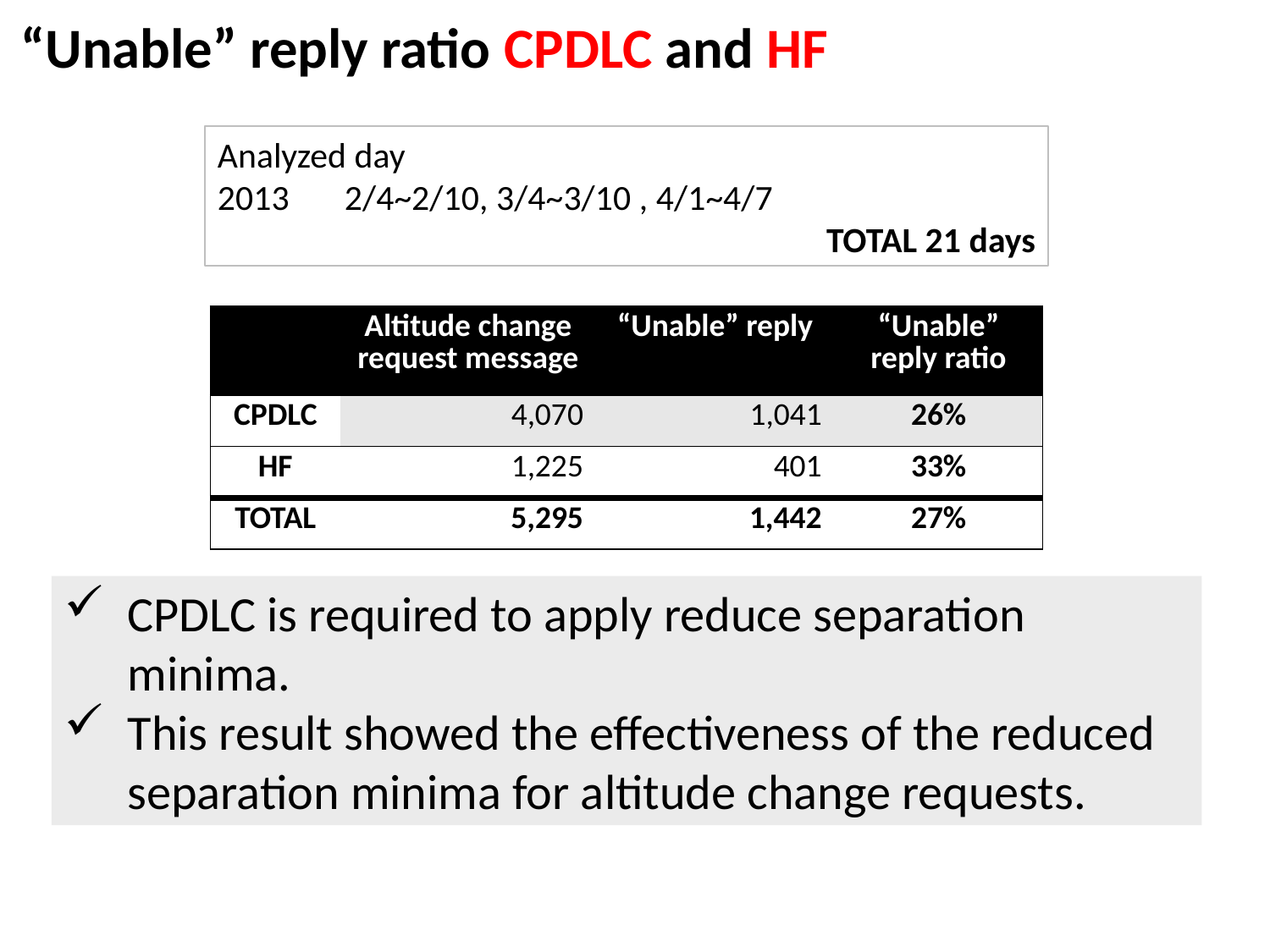

“Unable” reply ratio CPDLC and HF
Analyzed day
2013	2/4~2/10, 3/4~3/10 , 4/1~4/7
TOTAL 21 days
|  | Altitude change request message | “Unable” reply | “Unable” reply ratio |
| --- | --- | --- | --- |
| CPDLC | 4,070 | 1,041 | 26% |
| HF | 1,225 | 401 | 33% |
| TOTAL | 5,295 | 1,442 | 27% |
CPDLC is required to apply reduce separation minima.
This result showed the effectiveness of the reduced separation minima for altitude change requests.